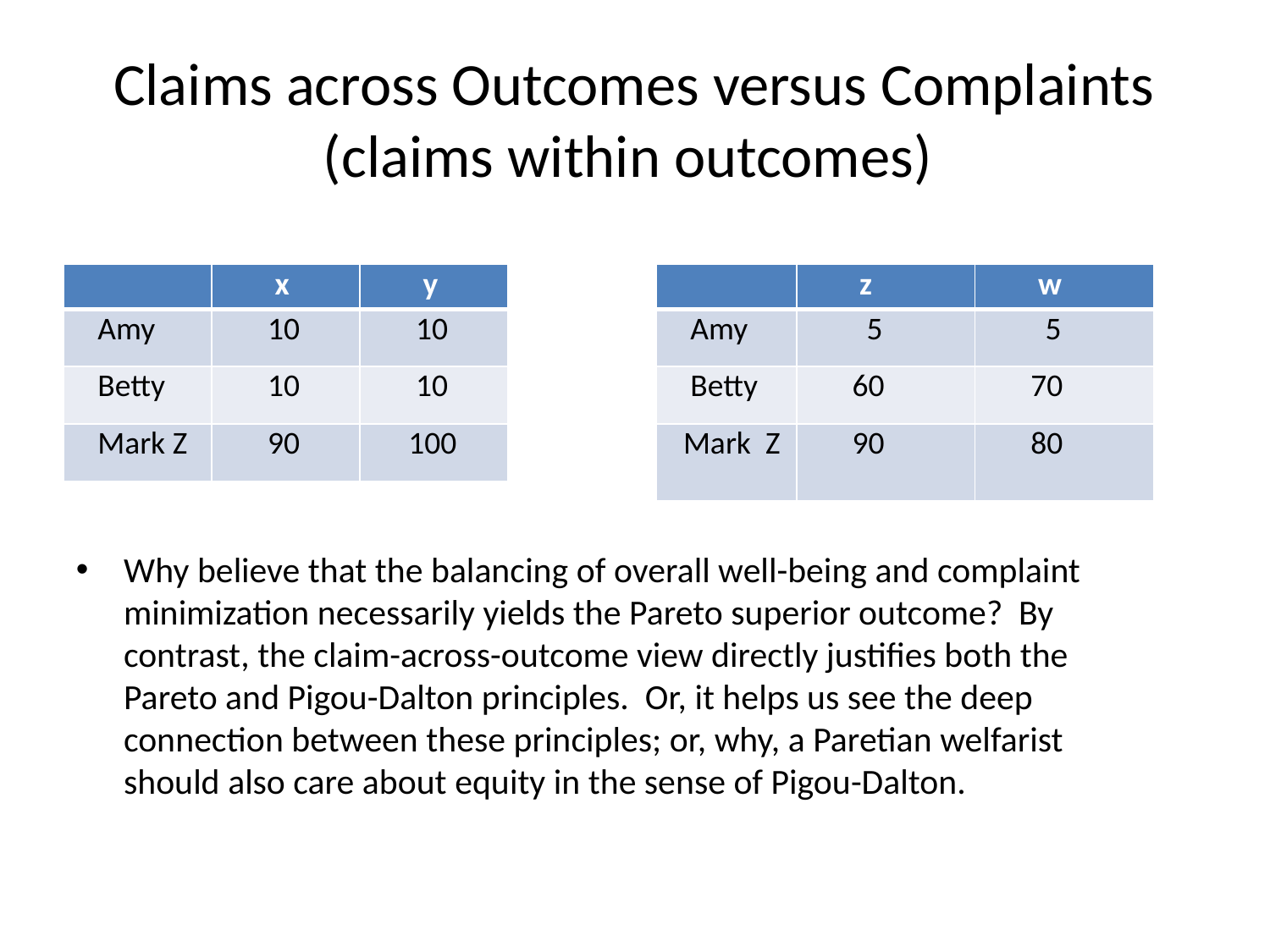

# Claims across Outcomes versus Complaints (claims within outcomes)
|  | x | y |
| --- | --- | --- |
| Amy | 10 | 10 |
| Betty | 10 | 10 |
| Mark Z | 90 | 100 |
|  | z | w |
| --- | --- | --- |
| Amy | 5 | 5 |
| Betty | 60 | 70 |
| Mark Z | 90 | 80 |
Why believe that the balancing of overall well-being and complaint minimization necessarily yields the Pareto superior outcome?  By contrast, the claim-across-outcome view directly justifies both the Pareto and Pigou-Dalton principles.  Or, it helps us see the deep connection between these principles; or, why, a Paretian welfarist should also care about equity in the sense of Pigou-Dalton.